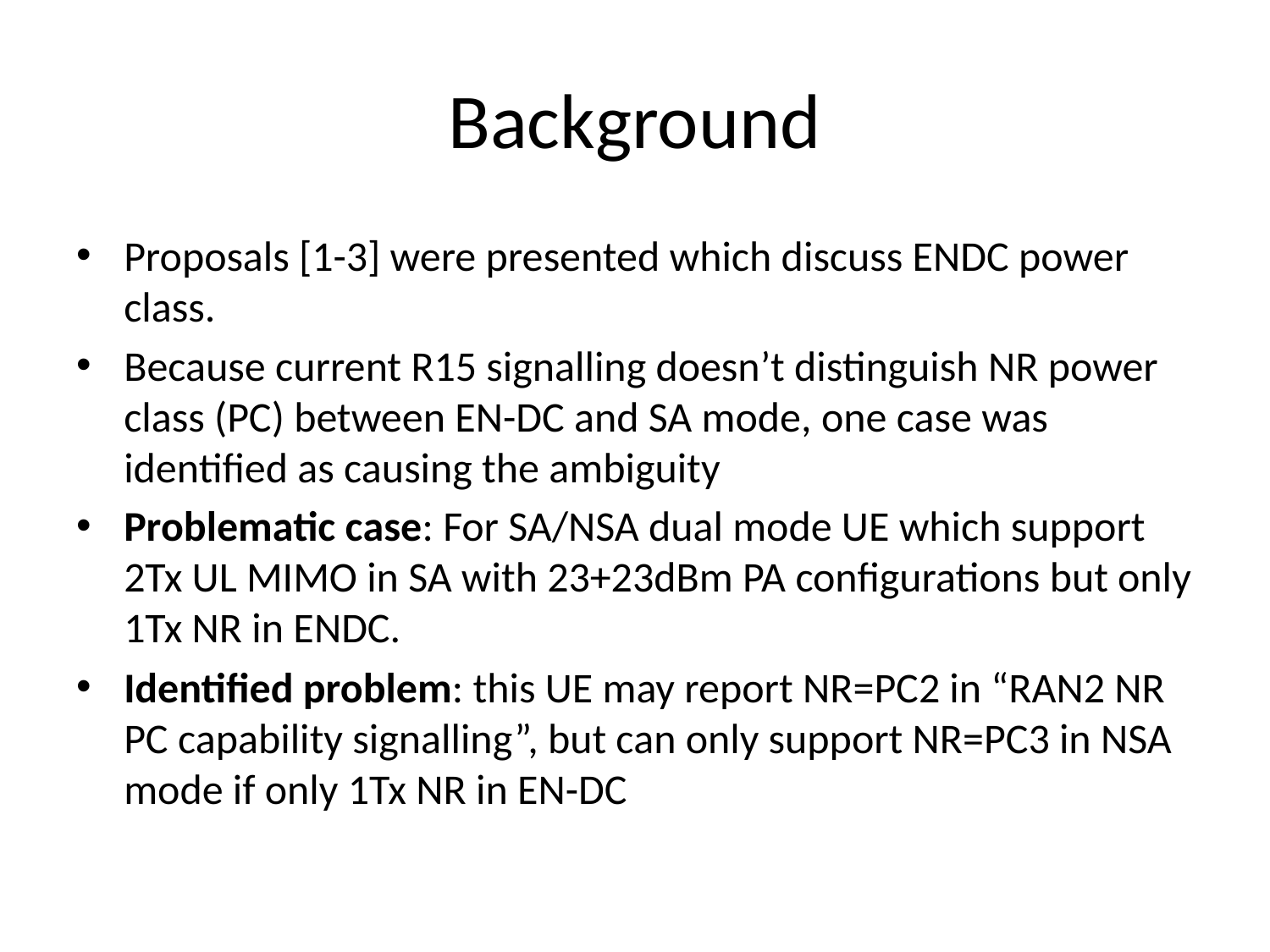

# Background
Proposals [1-3] were presented which discuss ENDC power class.
Because current R15 signalling doesn’t distinguish NR power class (PC) between EN-DC and SA mode, one case was identified as causing the ambiguity
Problematic case: For SA/NSA dual mode UE which support 2Tx UL MIMO in SA with 23+23dBm PA configurations but only 1Tx NR in ENDC.
Identified problem: this UE may report NR=PC2 in “RAN2 NR PC capability signalling”, but can only support NR=PC3 in NSA mode if only 1Tx NR in EN-DC